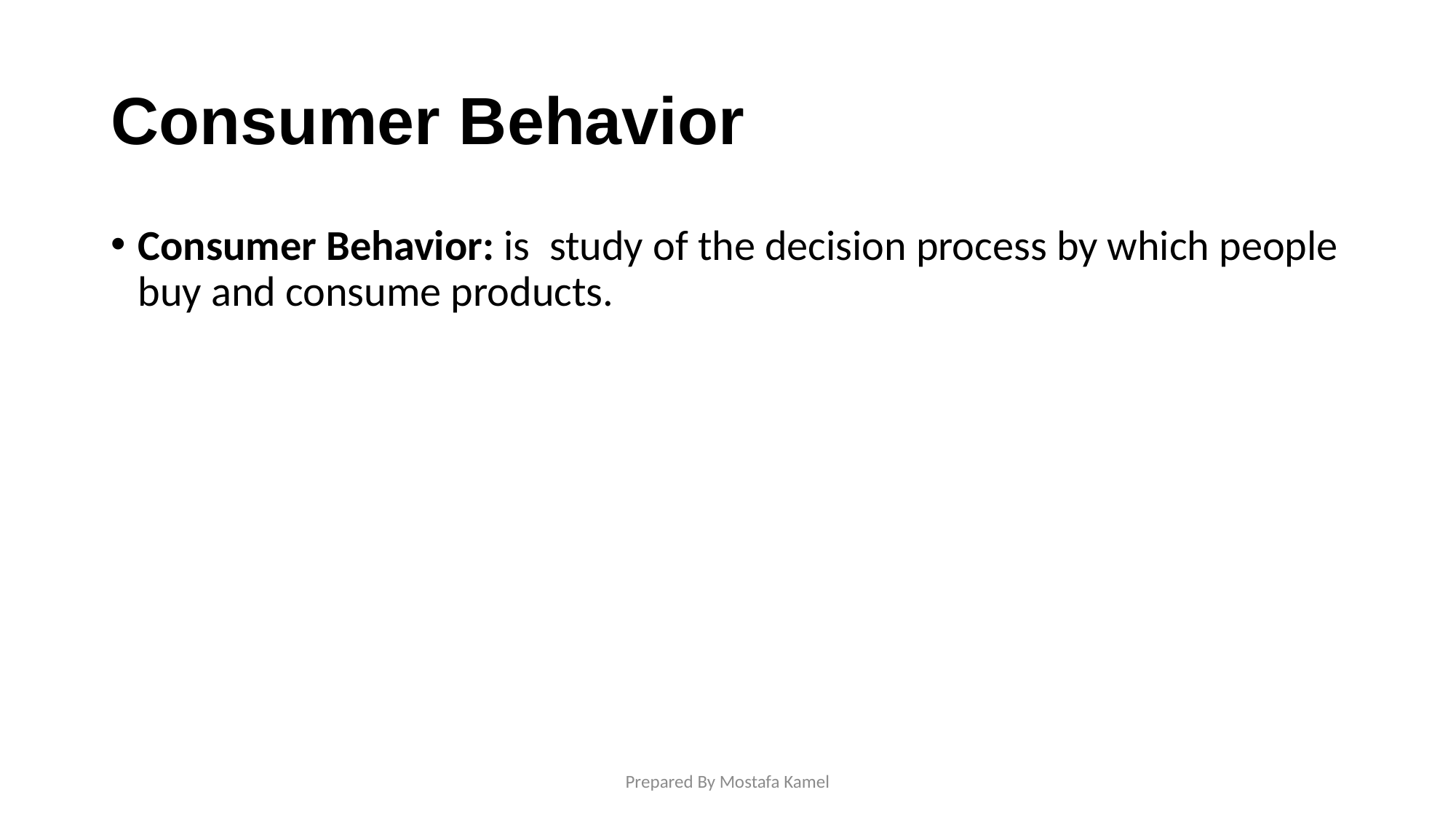

# Consumer Behavior
Consumer Behavior: is  study of the decision process by which people buy and consume products.

Prepared By Mostafa Kamel